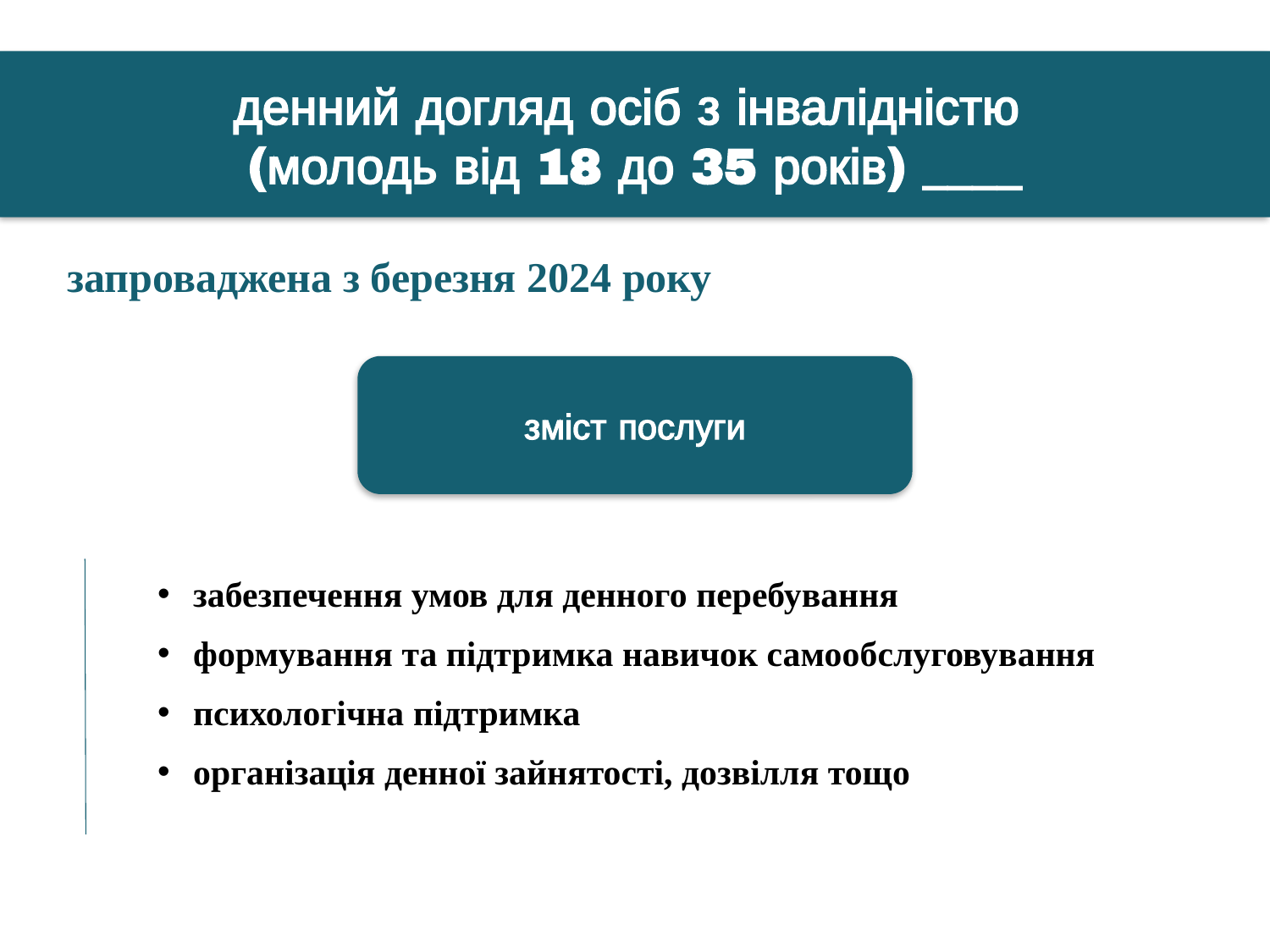

денний догляд осіб з інвалідністю
(молодь від 18 до 35 років) ____

запроваджена з березня 2024 року
зміст послуги
забезпечення умов для денного перебування

формування та підтримка навичок самообслуговування

психологічна підтримка

організація денної зайнятості, дозвілля тощо